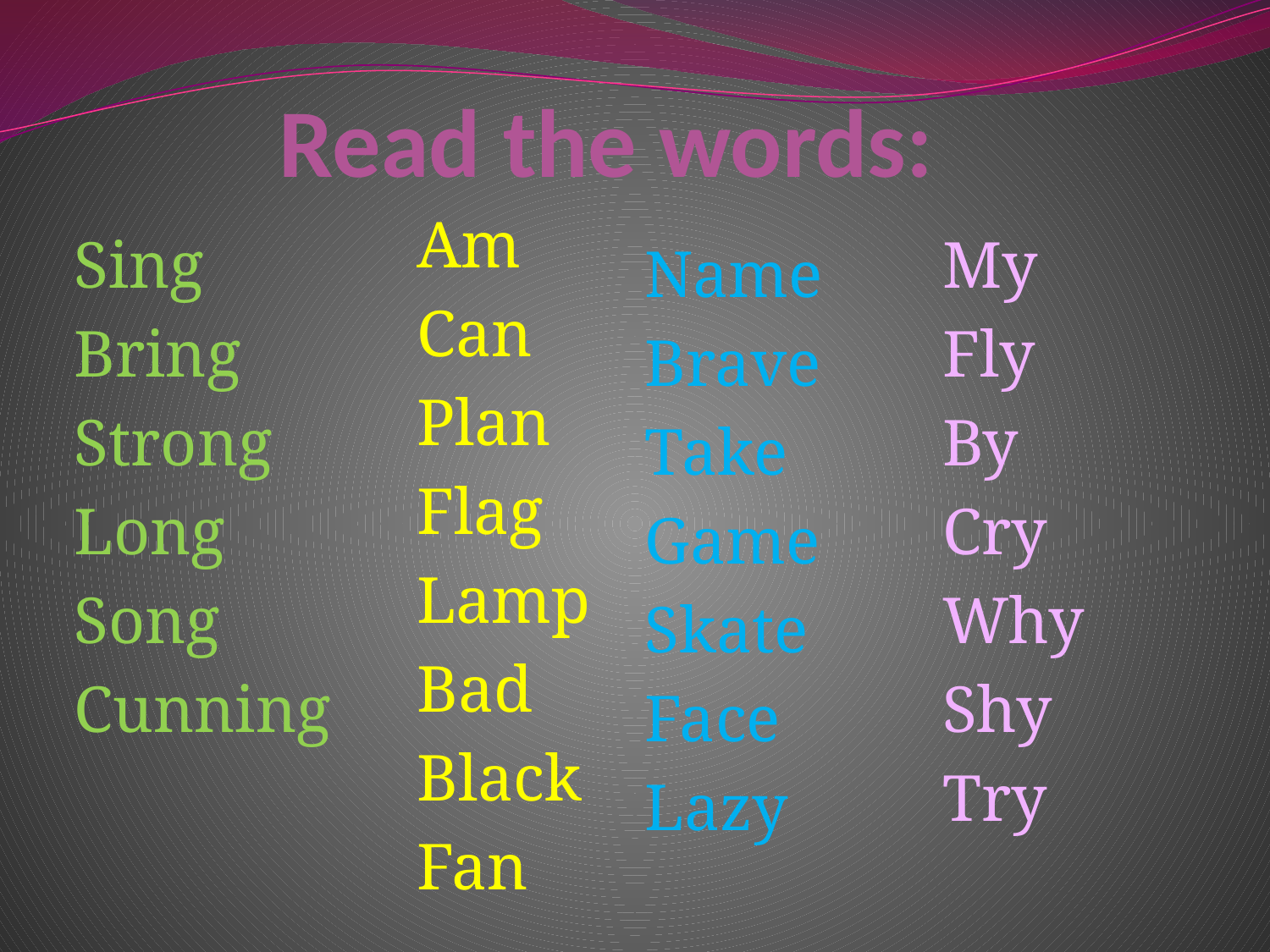

# Read the words:
Am
Can
Plan
Flag
Lamp
Bad
Black
Fan

Sing
Bring
Strong
Long
Song
Cunning

My
Fly
By
Cry
Why
Shy
Try

Name
Brave
Take
Game
Skate
Face
Lazy